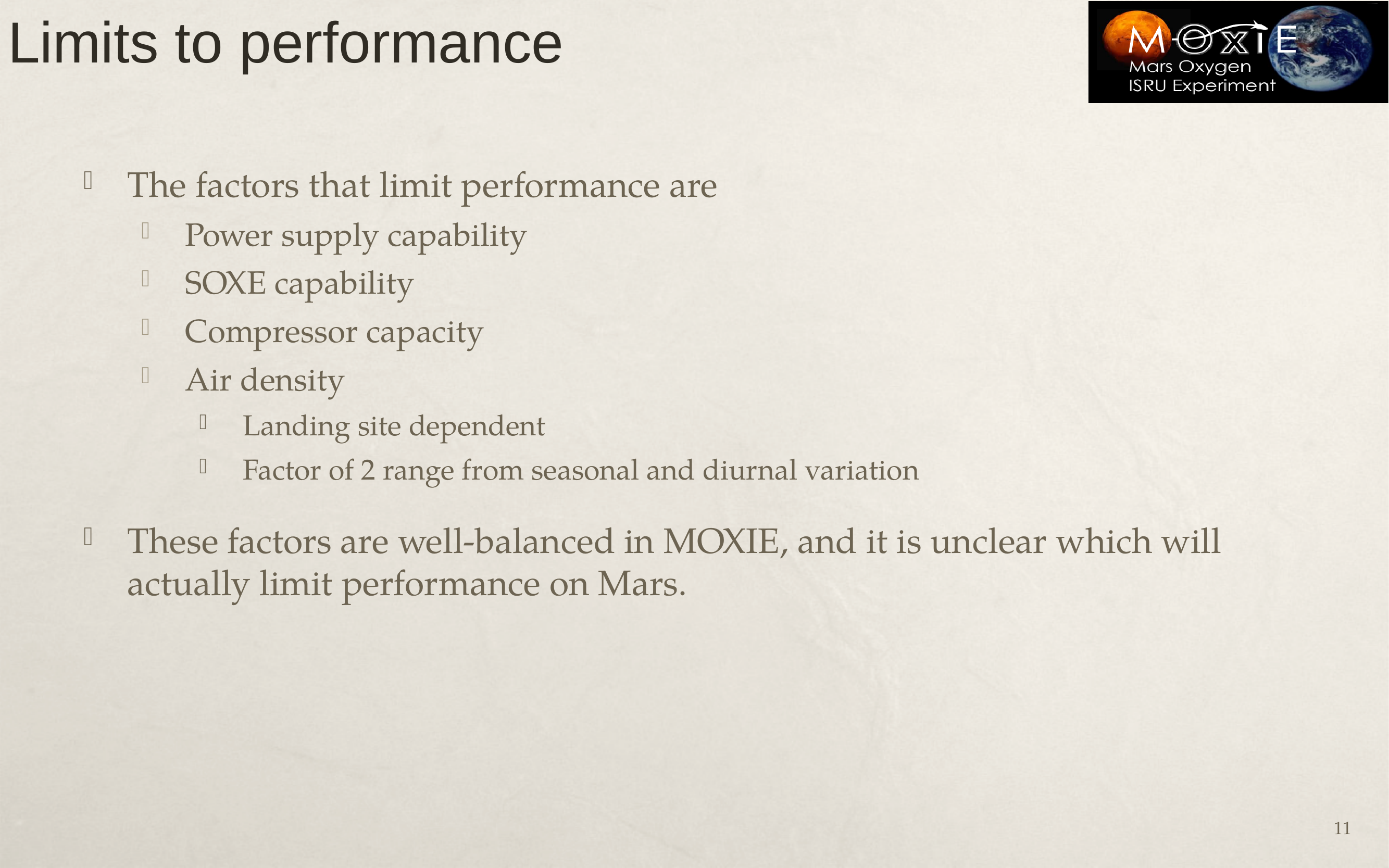

# Limits to performance
The factors that limit performance are
Power supply capability
SOXE capability
Compressor capacity
Air density
Landing site dependent
Factor of 2 range from seasonal and diurnal variation
These factors are well-balanced in MOXIE, and it is unclear which will actually limit performance on Mars.

11